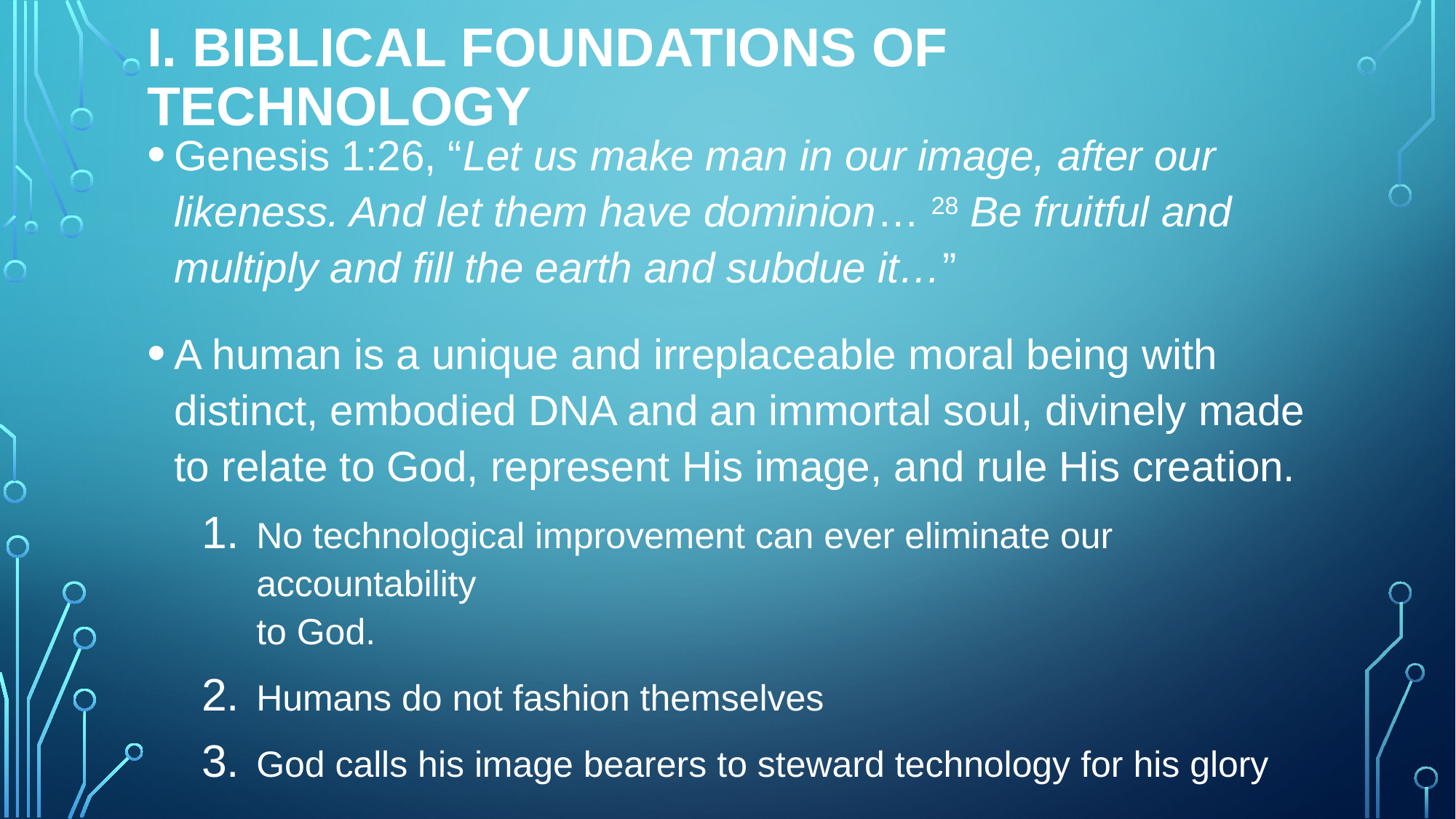

# I. Biblical Foundations of Technology
Genesis 1:26, “Let us make man in our image, after our likeness. And let them have dominion… 28 Be fruitful and multiply and fill the earth and subdue it…”
A human is a unique and irreplaceable moral being with distinct, embodied DNA and an immortal soul, divinely made to relate to God, represent His image, and rule His creation.
No technological improvement can ever eliminate our accountability
to God.
Humans do not fashion themselves
God calls his image bearers to steward technology for his glory